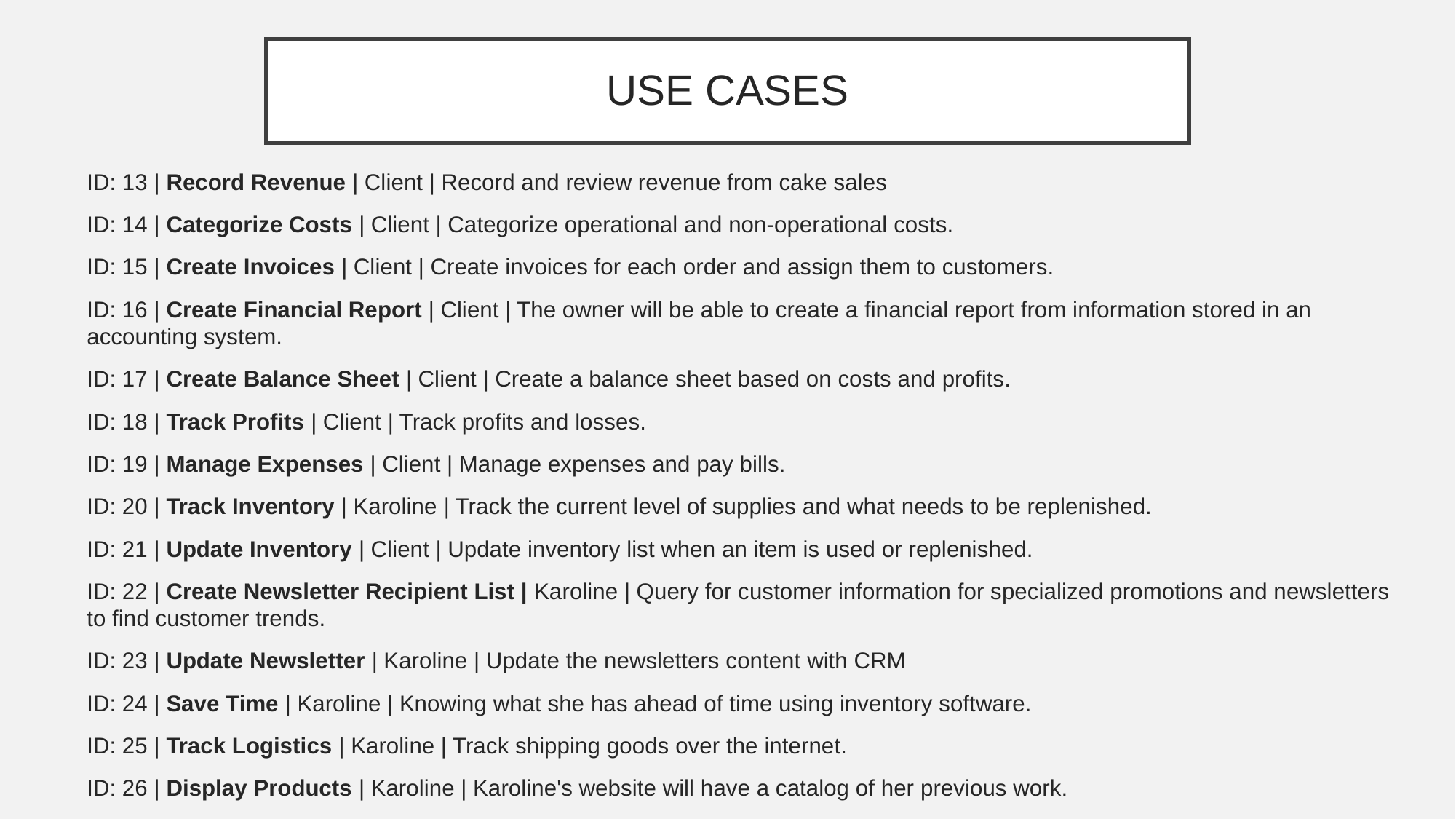

# USE CASES
ID: 13 | Record Revenue | Client | Record and review revenue from cake sales
ID: 14 | Categorize Costs | Client | Categorize operational and non-operational costs.
ID: 15 | Create Invoices | Client | Create invoices for each order and assign them to customers.
ID: 16 | Create Financial Report | Client | The owner will be able to create a financial report from information stored in an accounting system.
ID: 17 | Create Balance Sheet | Client | Create a balance sheet based on costs and profits.
ID: 18 | Track Profits | Client | Track profits and losses.
ID: 19 | Manage Expenses | Client | Manage expenses and pay bills.
ID: 20 | Track Inventory | Karoline | Track the current level of supplies and what needs to be replenished.
ID: 21 | Update Inventory | Client | Update inventory list when an item is used or replenished.
ID: 22 | Create Newsletter Recipient List | Karoline | Query for customer information for specialized promotions and newsletters to find customer trends.
ID: 23 | Update Newsletter | Karoline | Update the newsletters content with CRM
ID: 24 | Save Time | Karoline | Knowing what she has ahead of time using inventory software.
ID: 25 | Track Logistics | Karoline | Track shipping goods over the internet.
ID: 26 | Display Products | Karoline | Karoline's website will have a catalog of her previous work.